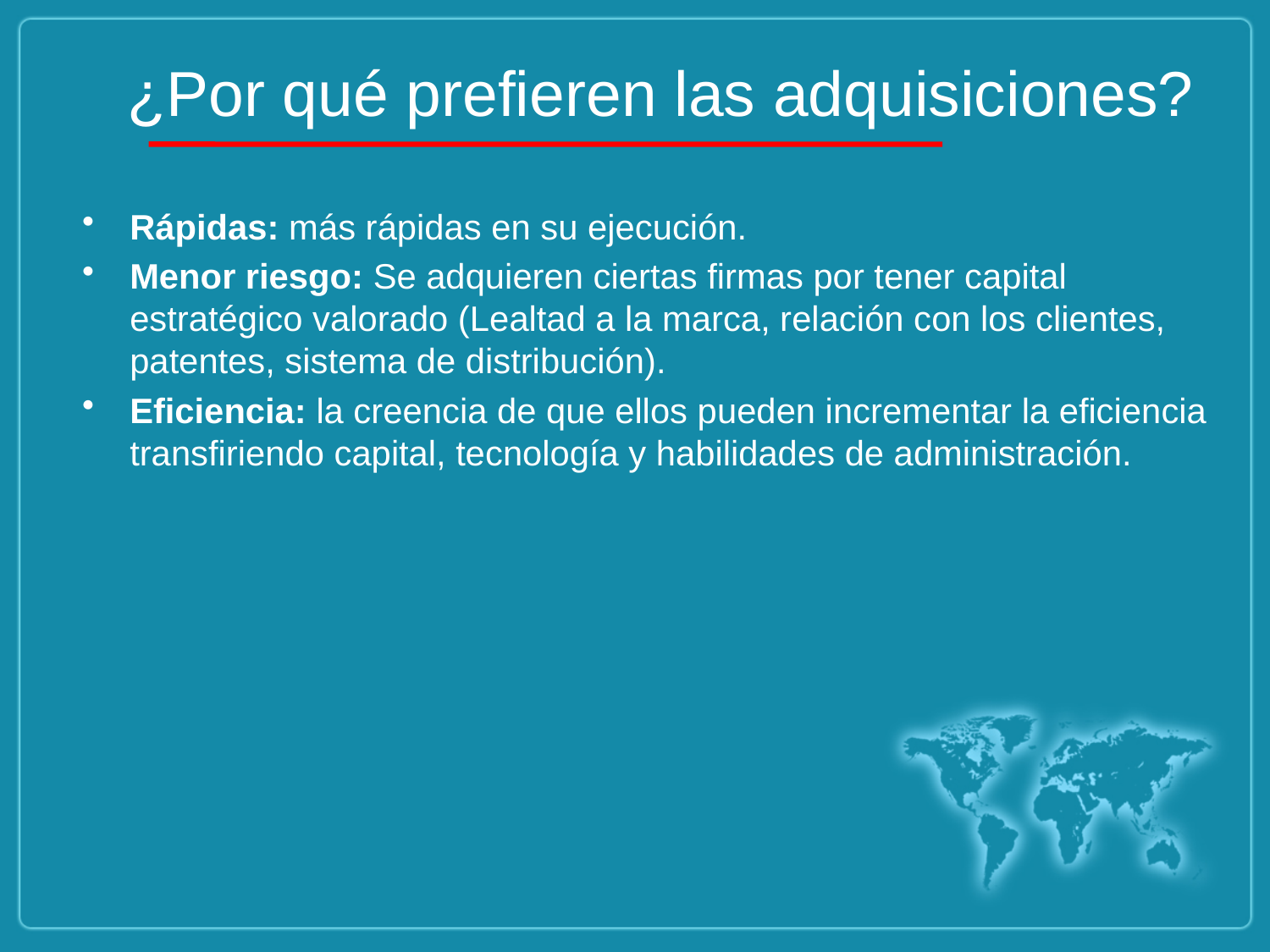

# ¿Por qué prefieren las adquisiciones?

Rápidas: más rápidas en su ejecución.
Menor riesgo: Se adquieren ciertas firmas por tener capital estratégico valorado (Lealtad a la marca, relación con los clientes, patentes, sistema de distribución).
Eficiencia: la creencia de que ellos pueden incrementar la eficiencia transfiriendo capital, tecnología y habilidades de administración.